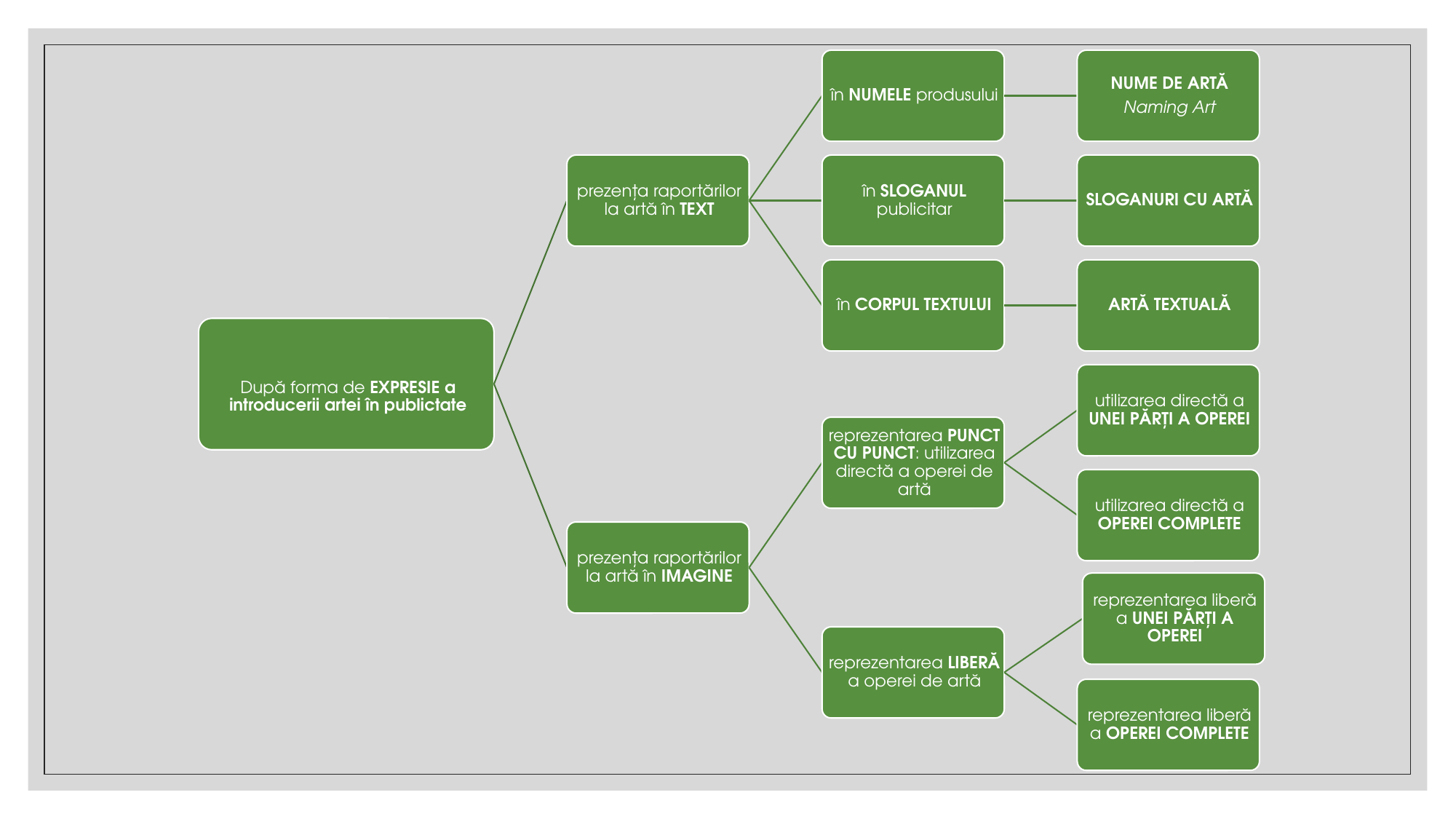

După forma de EXPRESIE a introducerii artei în publictate

prezența raportărilor la artă în TEXT

în NUMELE produsului

NUME DE ARTĂ
Naming Art

în SLOGANUL publicitar

SLOGANURI CU ARTĂ

în CORPUL TEXTULUI

ARTĂ TEXTUALĂ

prezența raportărilor la artă în IMAGINE

reprezentarea PUNCT CU PUNCT: utilizarea directă a operei de artă

utilizarea directă a UNEI PĂRȚI A OPEREI

utilizarea directă a OPEREI COMPLETE

reprezentarea LIBERĂ a operei de artă

reprezentarea liberă a UNEI PĂRȚI A OPEREI

reprezentarea liberă a OPEREI COMPLETE